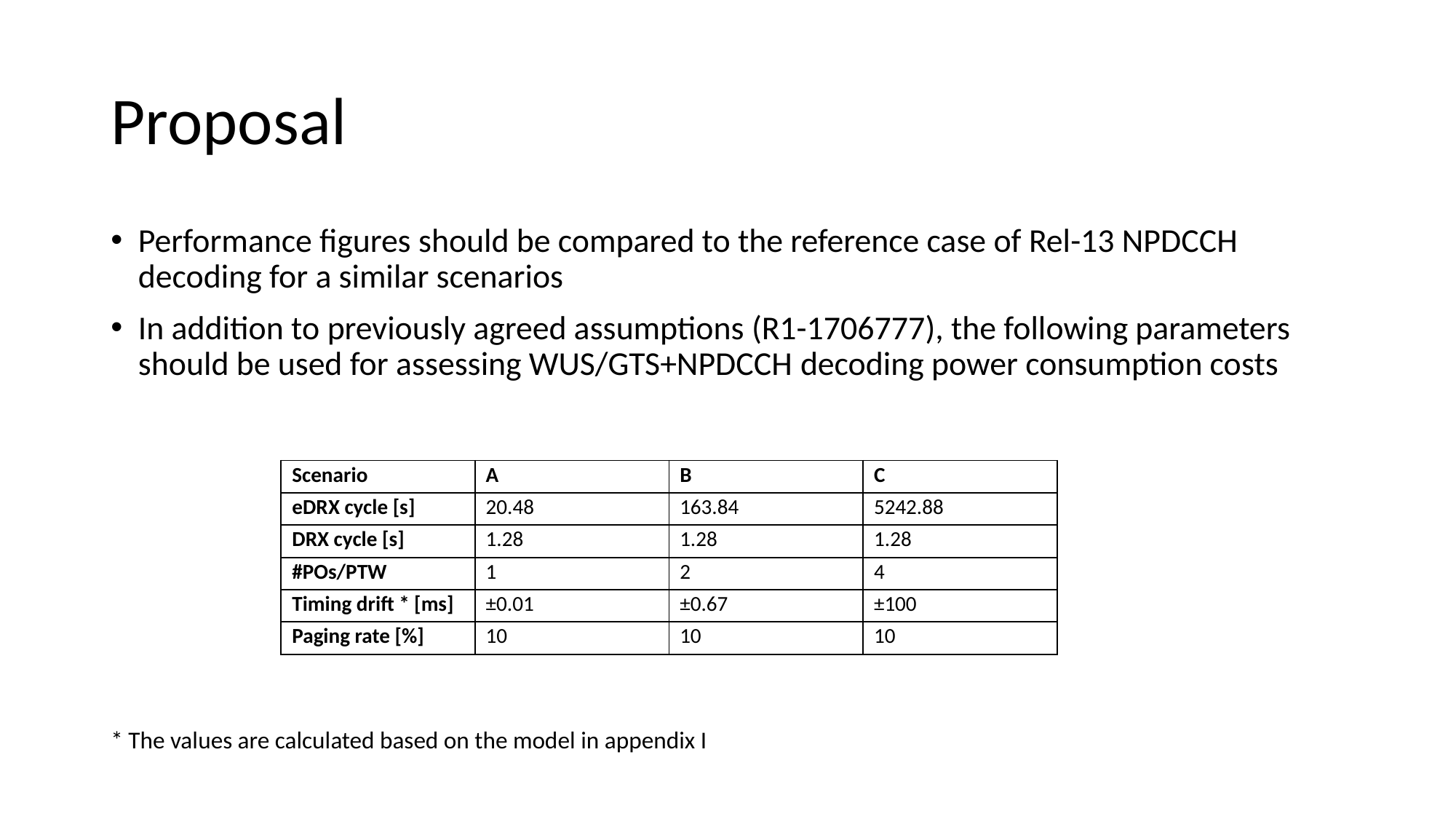

# Proposal
Performance figures should be compared to the reference case of Rel-13 NPDCCH decoding for a similar scenarios
In addition to previously agreed assumptions (R1-1706777), the following parameters should be used for assessing WUS/GTS+NPDCCH decoding power consumption costs

* The values are calculated based on the model in appendix I

| Scenario | A | B | C |
| --- | --- | --- | --- |
| eDRX cycle [s] | 20.48 | 163.84 | 5242.88 |
| DRX cycle [s] | 1.28 | 1.28 | 1.28 |
| #POs/PTW | 1 | 2 | 4 |
| Timing drift \* [ms] | ±0.01 | ±0.67 | ±100 |
| Paging rate [%] | 10 | 10 | 10 |